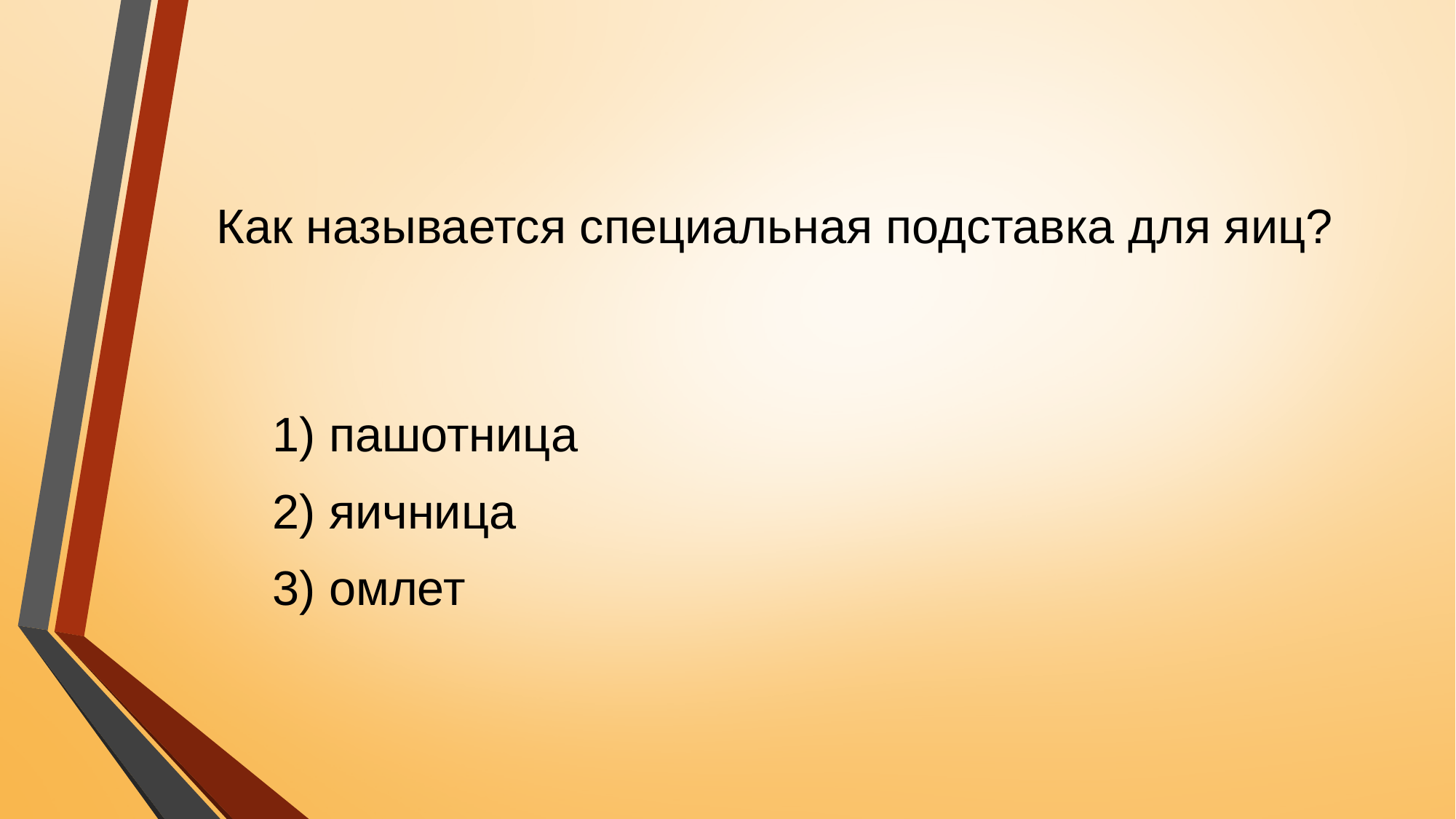

# Как называется специальная подставка для яиц?
1) пашотница
2) яичница
3) омлет